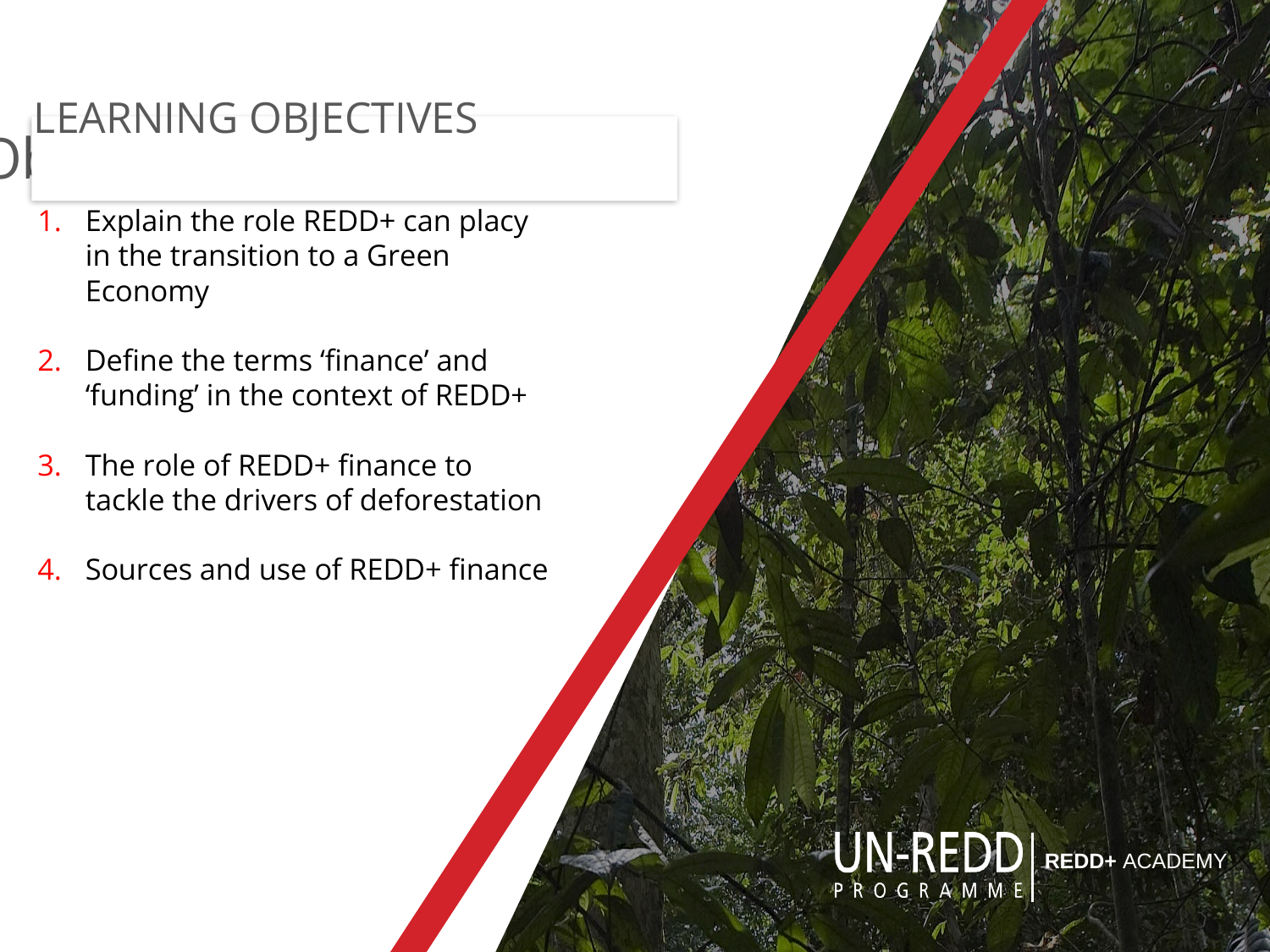

LEARNING OBJECTIVES

Explain the role REDD+ can placy in the transition to a Green Economy

Define the terms ‘finance’ and ‘funding’ in the context of REDD+

The role of REDD+ finance to tackle the drivers of deforestation

Sources and use of REDD+ finance